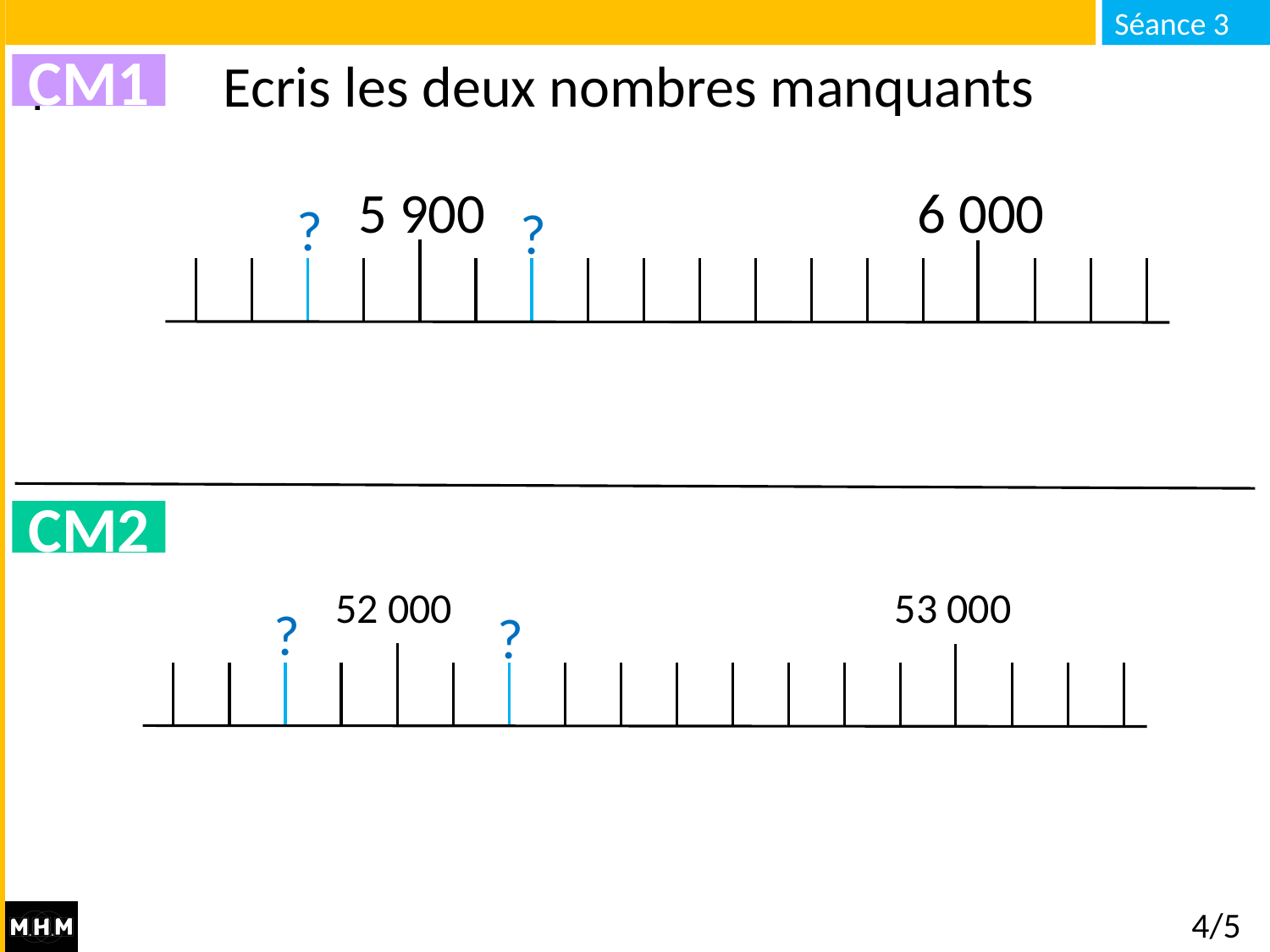

# Ecris les deux nombres manquants
CM1
5 900
6 000
?
?
CM2
52 000
53 000
?
?
4/5